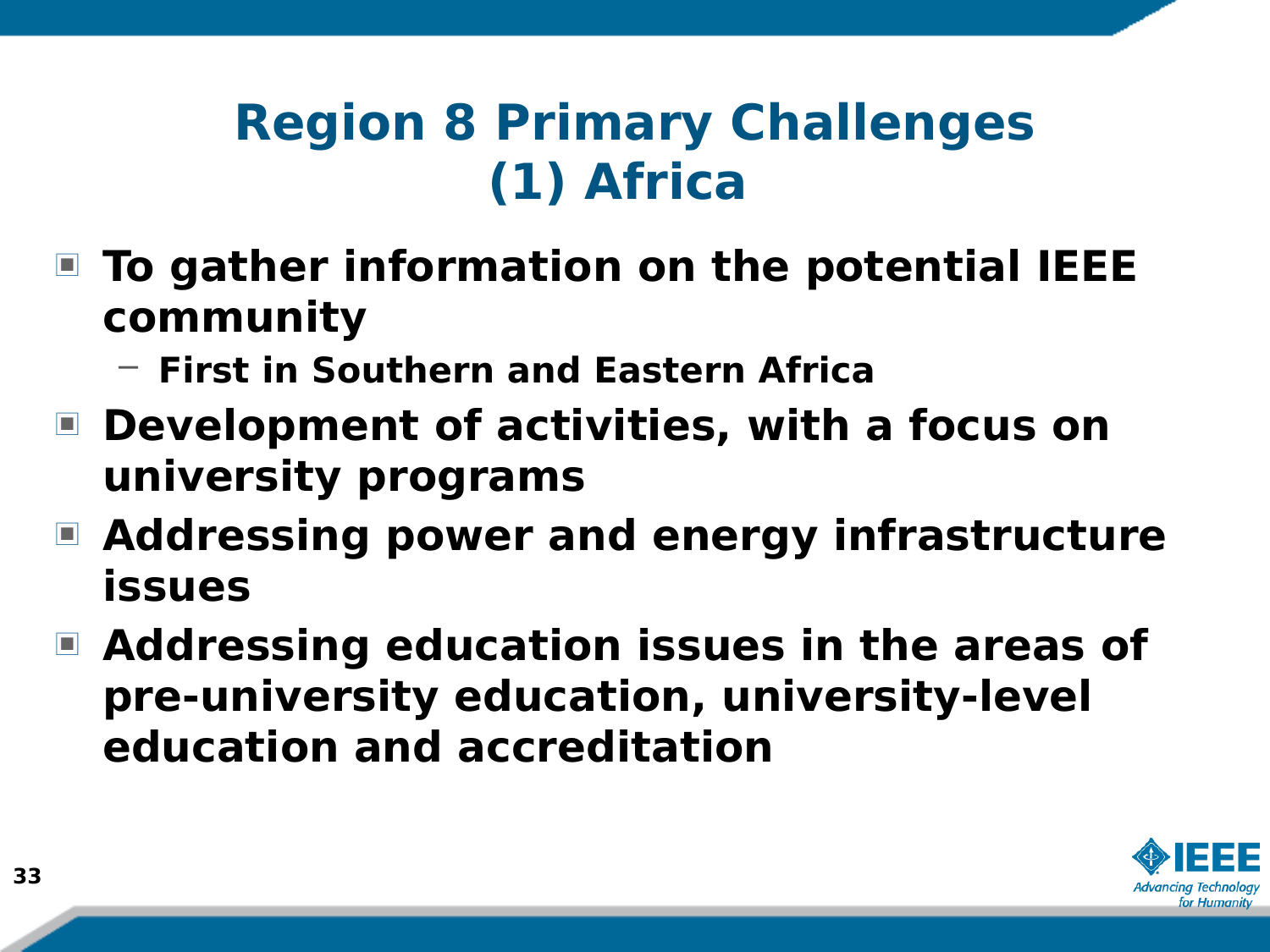

# Region 8 Primary Challenges (1) Africa
To gather information on the potential IEEE community
First in Southern and Eastern Africa
Development of activities, with a focus on university programs
Addressing power and energy infrastructure issues
Addressing education issues in the areas of pre-university education, university-level education and accreditation
33